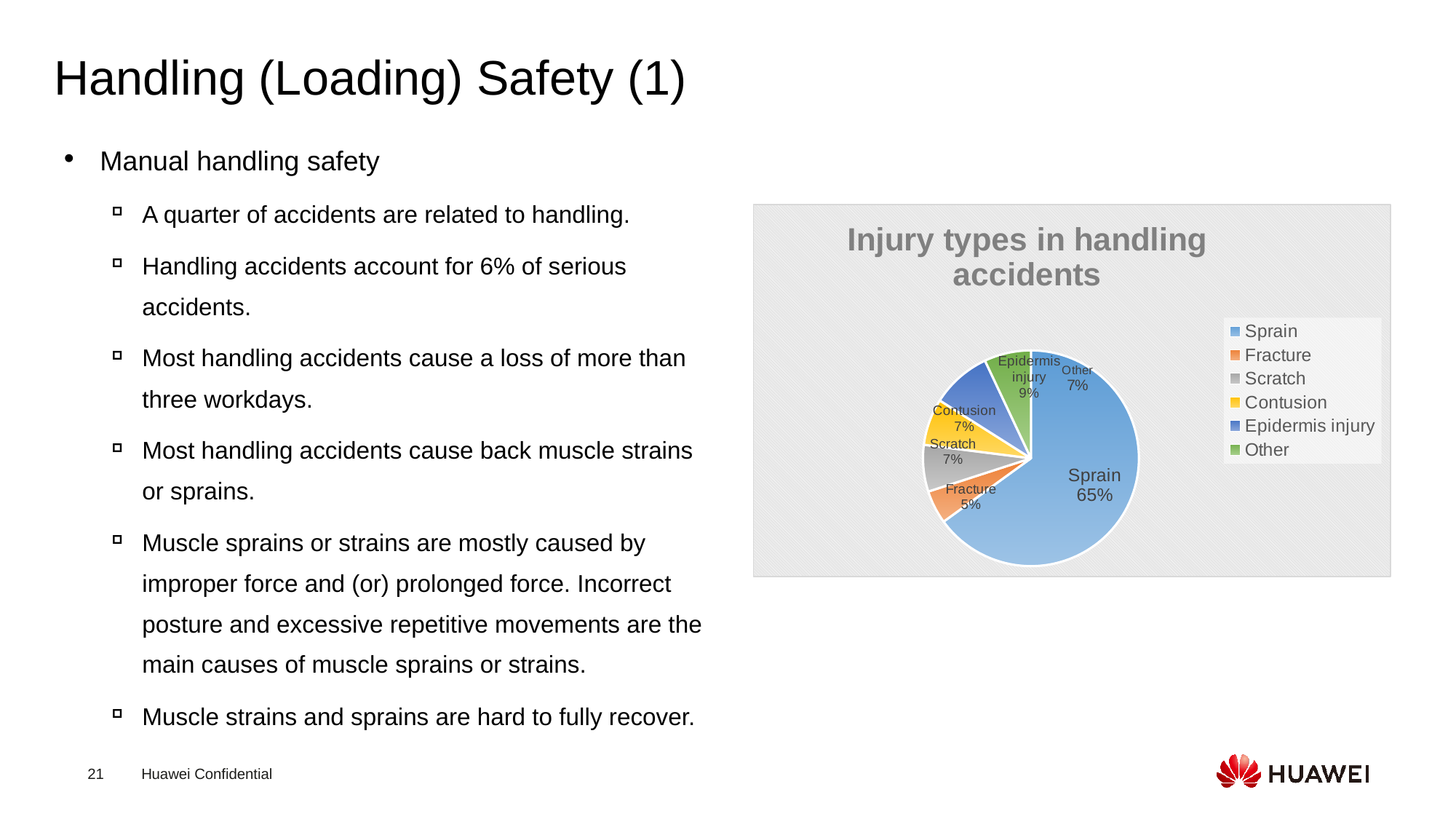

# Handling (Loading) Safety (1)
Manual handling safety
A quarter of accidents are related to handling.
Handling accidents account for 6% of serious accidents.
Most handling accidents cause a loss of more than three workdays.
Most handling accidents cause back muscle strains or sprains.
Muscle sprains or strains are mostly caused by improper force and (or) prolonged force. Incorrect posture and excessive repetitive movements are the main causes of muscle sprains or strains.
Muscle strains and sprains are hard to fully recover.

### Chart: Injury types in handling accidents

| Category | Injury types in handling accidents |
|---|---|
| Sprain | 0.65 |
| Fracture | 0.05 |
| Scratch | 0.07 |
| Contusion | 0.07 |
| Epidermis injury | 0.09 |
| Other | 0.07 |